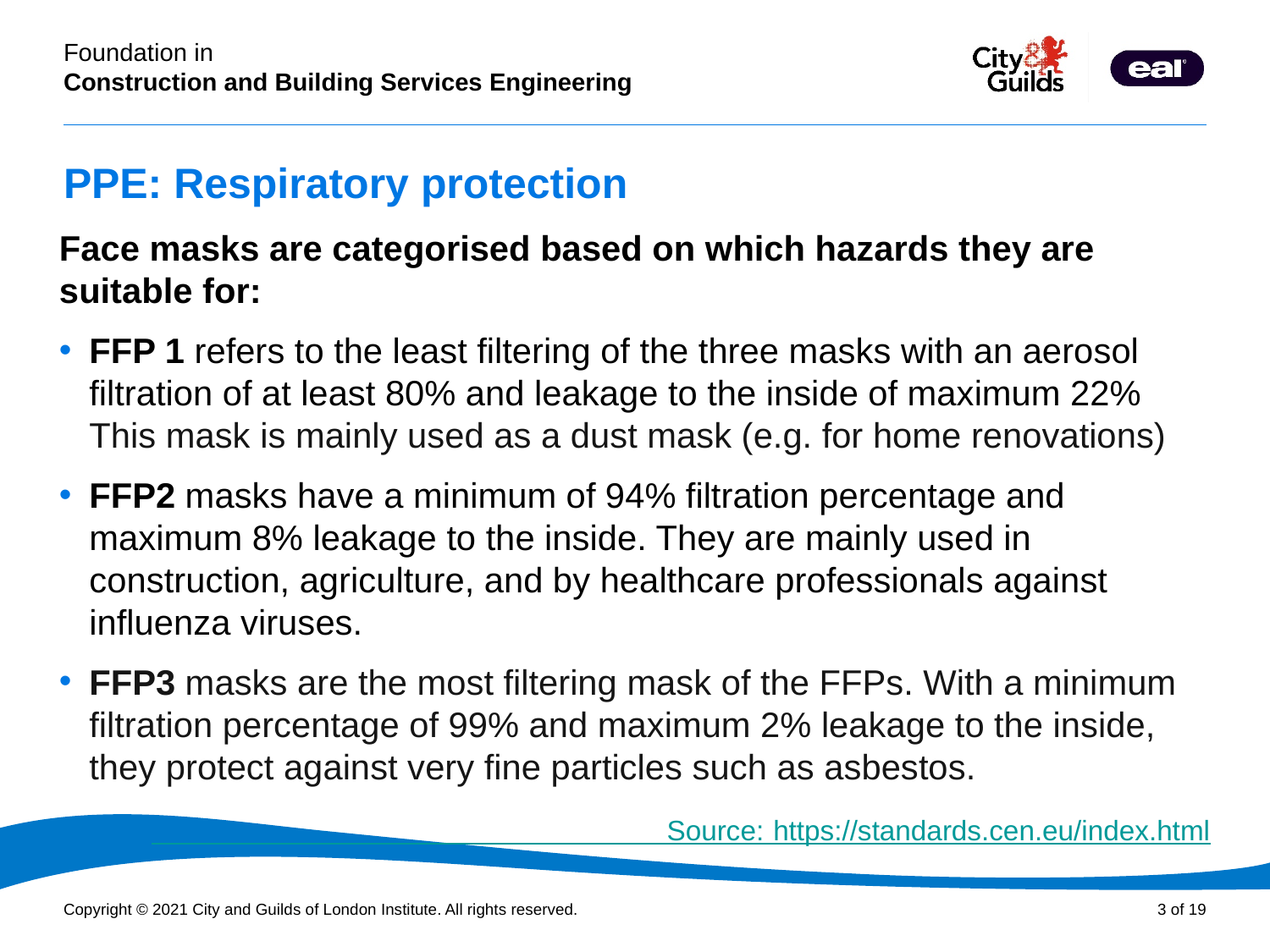

# PPE: Respiratory protection
Face masks are categorised based on which hazards they are suitable for:
FFP 1 refers to the least filtering of the three masks with an aerosol filtration of at least 80% and leakage to the inside of maximum 22% This mask is mainly used as a dust mask (e.g. for home renovations)
FFP2 masks have a minimum of 94% filtration percentage and maximum 8% leakage to the inside. They are mainly used in construction, agriculture, and by healthcare professionals against influenza viruses.
FFP3 masks are the most filtering mask of the FFPs. With a minimum filtration percentage of 99% and maximum 2% leakage to the inside, they protect against very fine particles such as asbestos.
                                                                  Source: https://standards.cen.eu/index.html